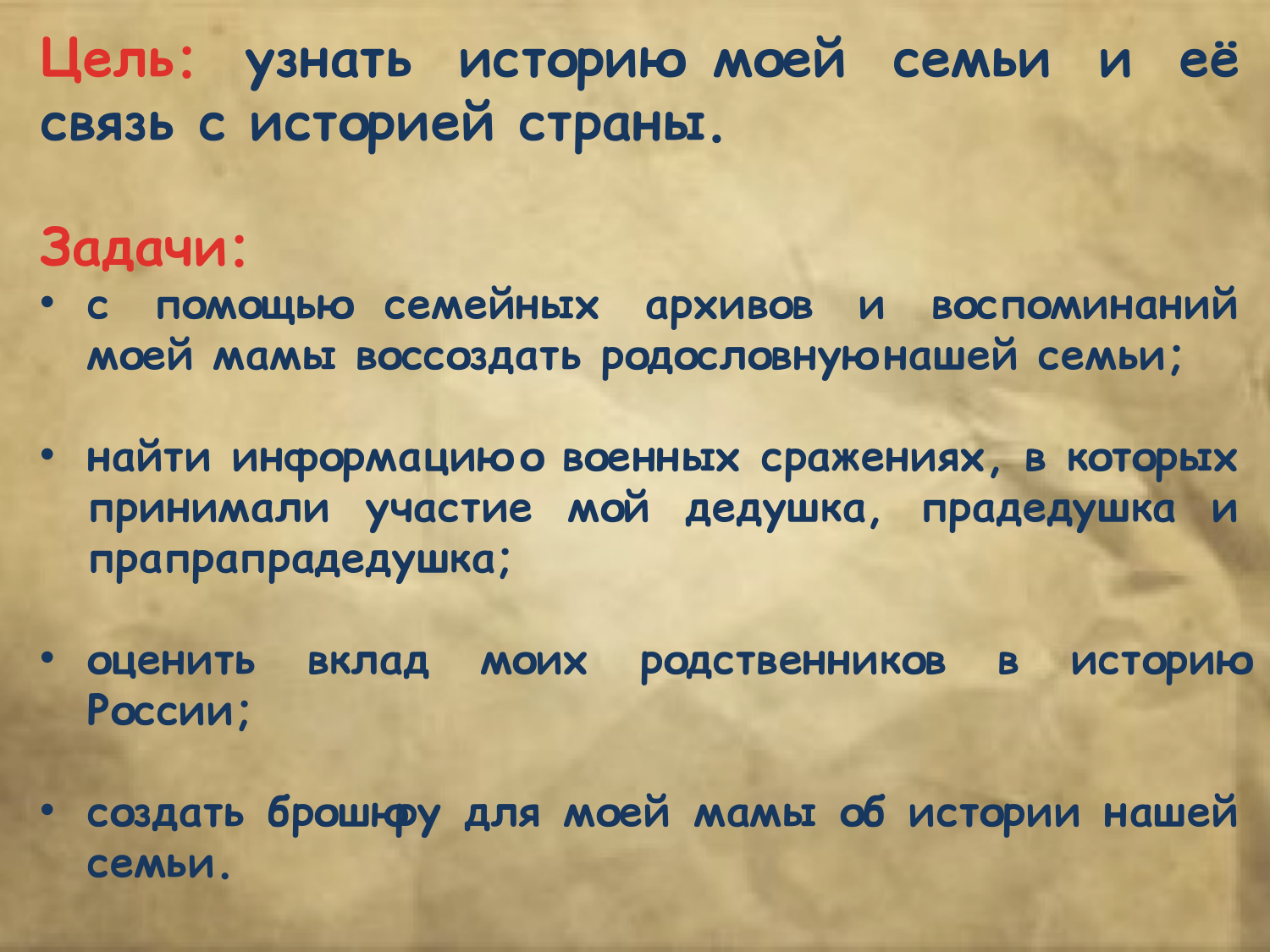

Цель: узнать историю моей семьи и её связь с историей страны.
Задачи:
с помощью семейных архивов и воспоминаний моей мамы воссоздать родословную нашей семьи;

найти информацию о военных сражениях, в которых принимали участие мой дедушка, прадедушка и прапрапрадедушка;

оценить вклад моих родственников в историю России;

создать брошюру для моей мамы об истории нашей семьи.